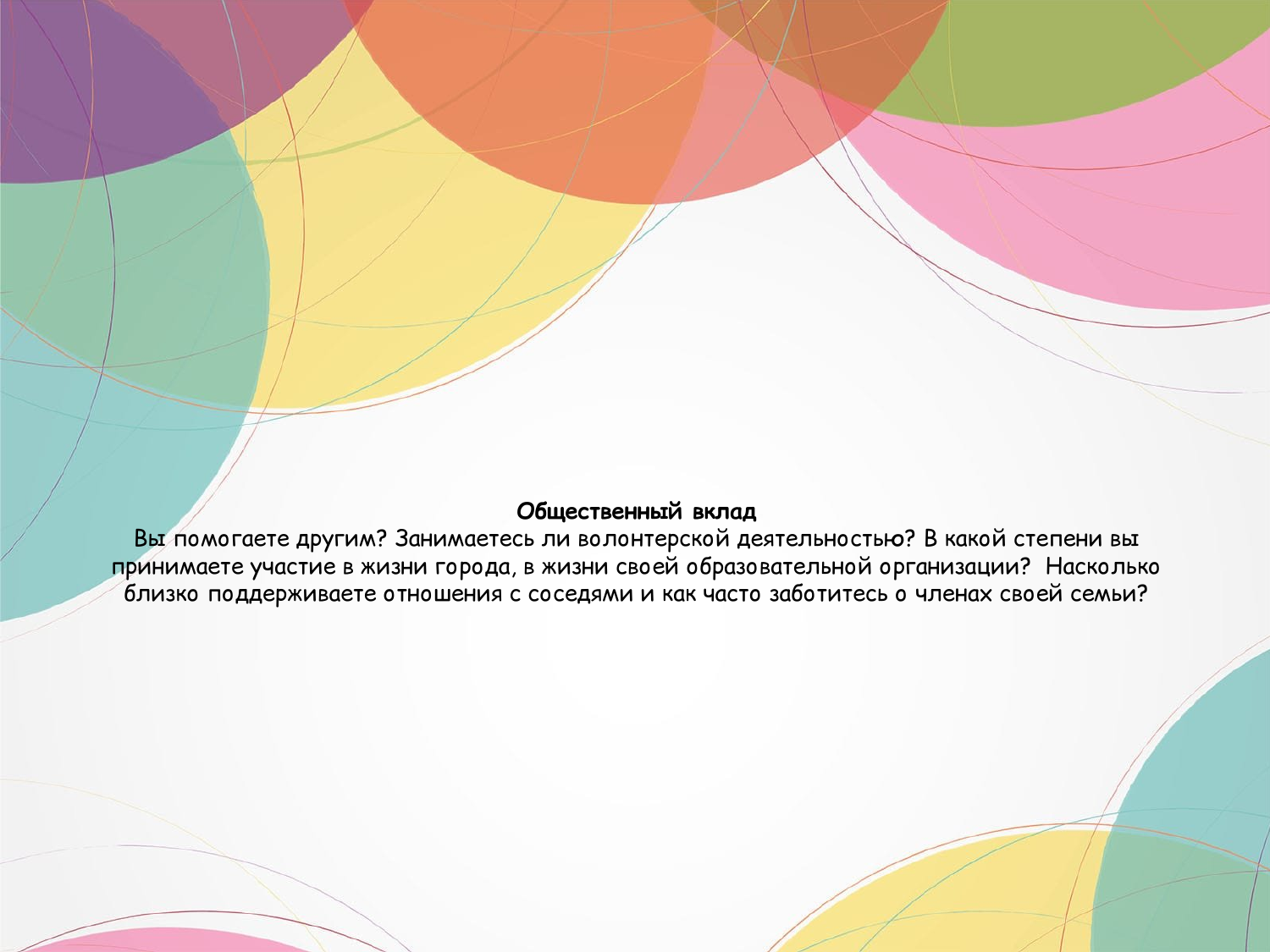

# Общественный вклад Вы помогаете другим? Занимаетесь ли волонтерской деятельностью? В какой степени вы принимаете участие в жизни города, в жизни своей образовательной организации?  Насколько близко поддерживаете отношения с соседями и как часто заботитесь о членах своей семьи?